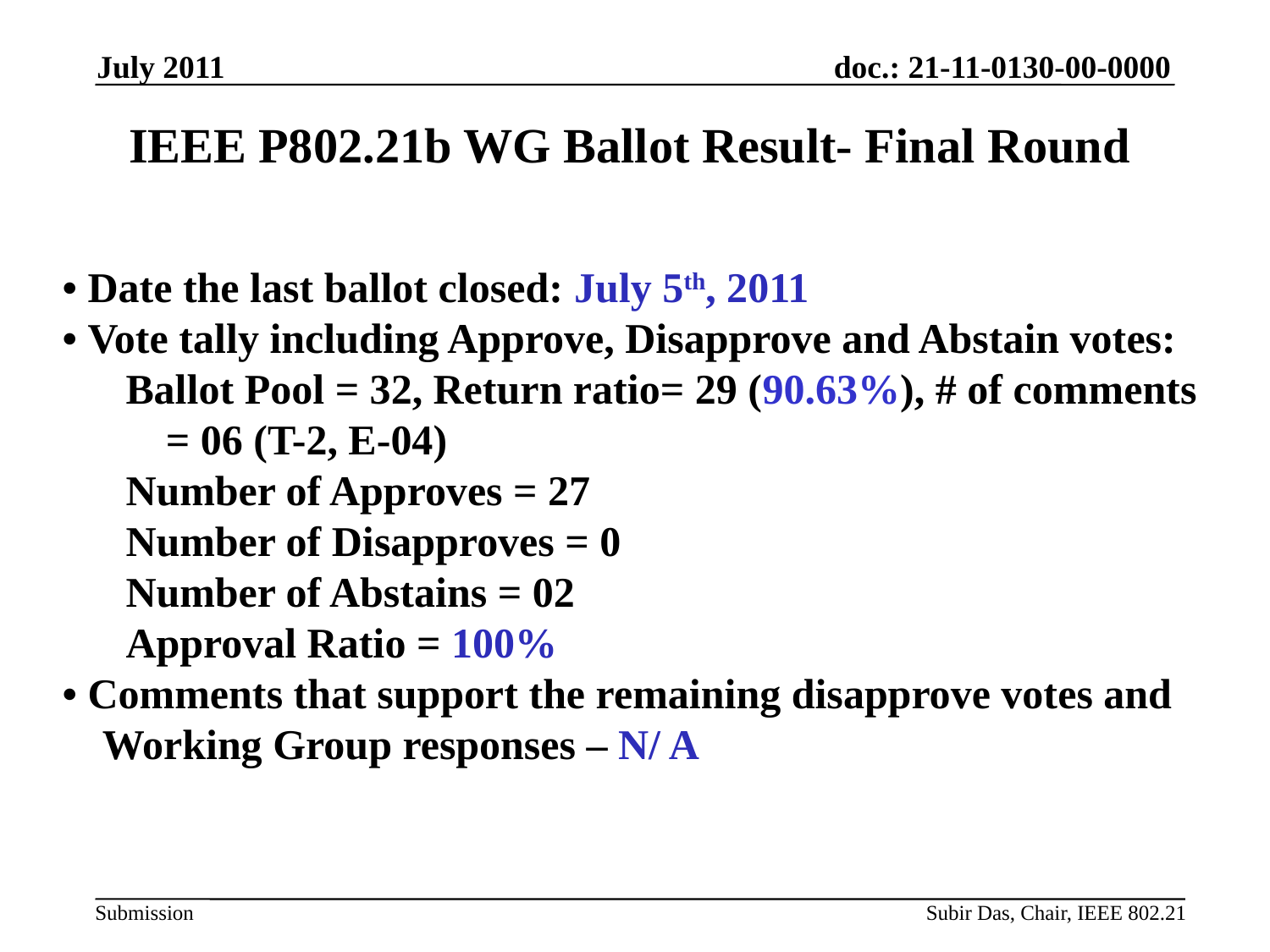

July 2011
# IEEE P802.21b WG Ballot Result- Final Round
• Date the last ballot closed: July 5th, 2011
• Vote tally including Approve, Disapprove and Abstain votes:
Ballot Pool = 32, Return ratio= 29 (90.63%), # of comments = 06 (T-2, E-04)
Number of Approves = 27
Number of Disapproves = 0
Number of Abstains = 02
Approval Ratio = 100%
• Comments that support the remaining disapprove votes and Working Group responses – N/ A
Subir Das, Chair, IEEE 802.21